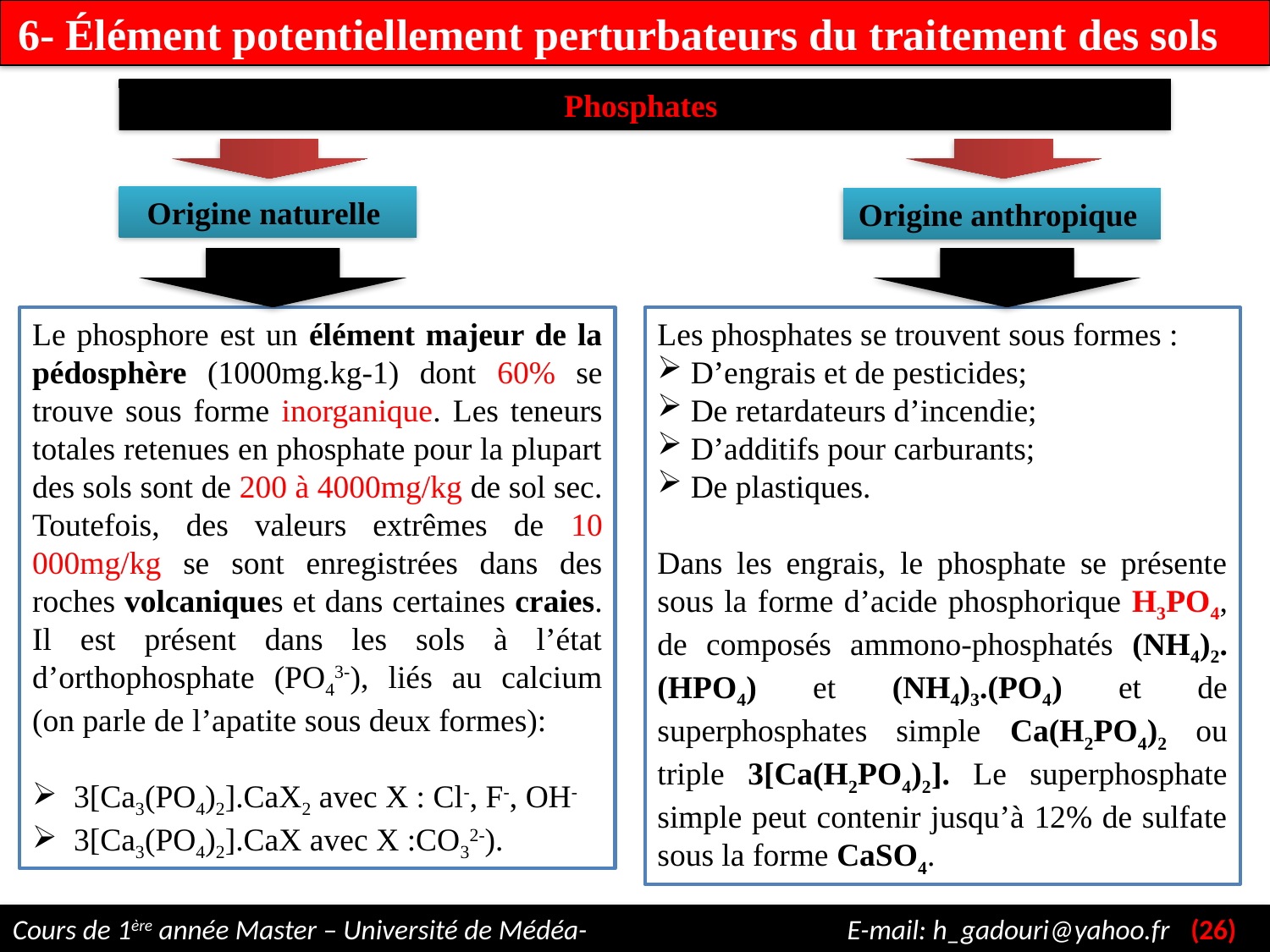

6- Élément potentiellement perturbateurs du traitement des sols
……………………….Phosphates………………………

Origine anthropique

Origine naturelle

Le phosphore est un élément majeur de la pédosphère (1000mg.kg-1) dont 60% se trouve sous forme inorganique. Les teneurs totales retenues en phosphate pour la plupart des sols sont de 200 à 4000mg/kg de sol sec. Toutefois, des valeurs extrêmes de 10 000mg/kg se sont enregistrées dans des roches volcaniques et dans certaines craies. Il est présent dans les sols à l’état d’orthophosphate (PO43-), liés au calcium (on parle de l’apatite sous deux formes):

  3[Ca3(PO4)2].CaX2 avec X : Cl-, F-, OH-
  3[Ca3(PO4)2].CaX avec X :CO32-).

Les phosphates se trouvent sous formes :
 D’engrais et de pesticides;
 De retardateurs d’incendie;
 D’additifs pour carburants;
 De plastiques.

Dans les engrais, le phosphate se présente sous la forme d’acide phosphorique H3PO4, de composés ammono-phosphatés (NH4)2.(HPO4) et (NH4)3.(PO4) et de superphosphates simple Ca(H2PO4)2 ou triple 3[Ca(H2PO4)2]. Le superphosphate simple peut contenir jusqu’à 12% de sulfate sous la forme CaSO4.
Cours de 1ère année Master – Université de Médéa-                                         E-mail: h_gadouri@yahoo.fr   (26)